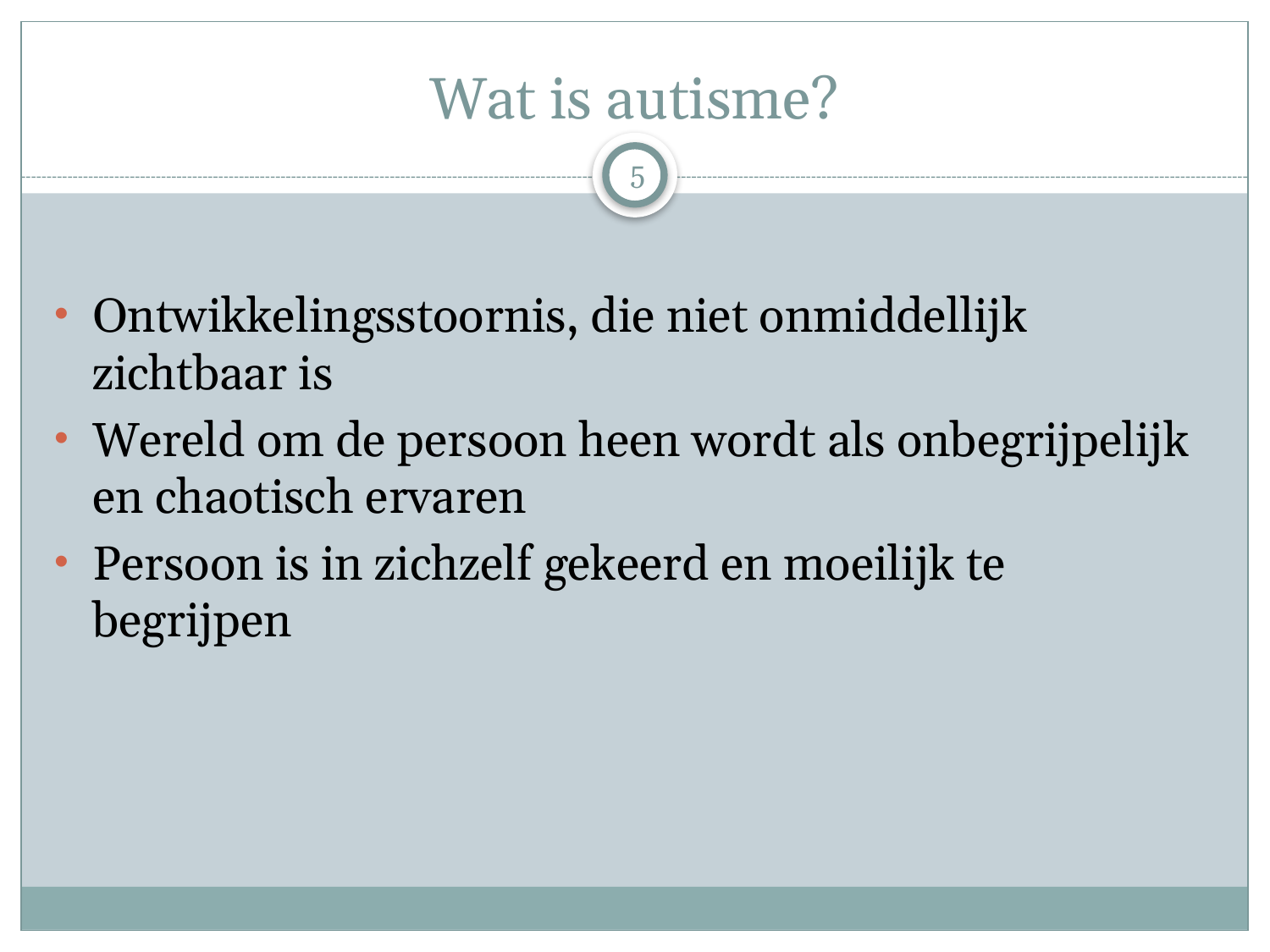

# Wat is autisme?
5

Ontwikkelingsstoornis, die niet onmiddellijk zichtbaar is
Wereld om de persoon heen wordt als onbegrijpelijk en chaotisch ervaren
Persoon is in zichzelf gekeerd en moeilijk te begrijpen